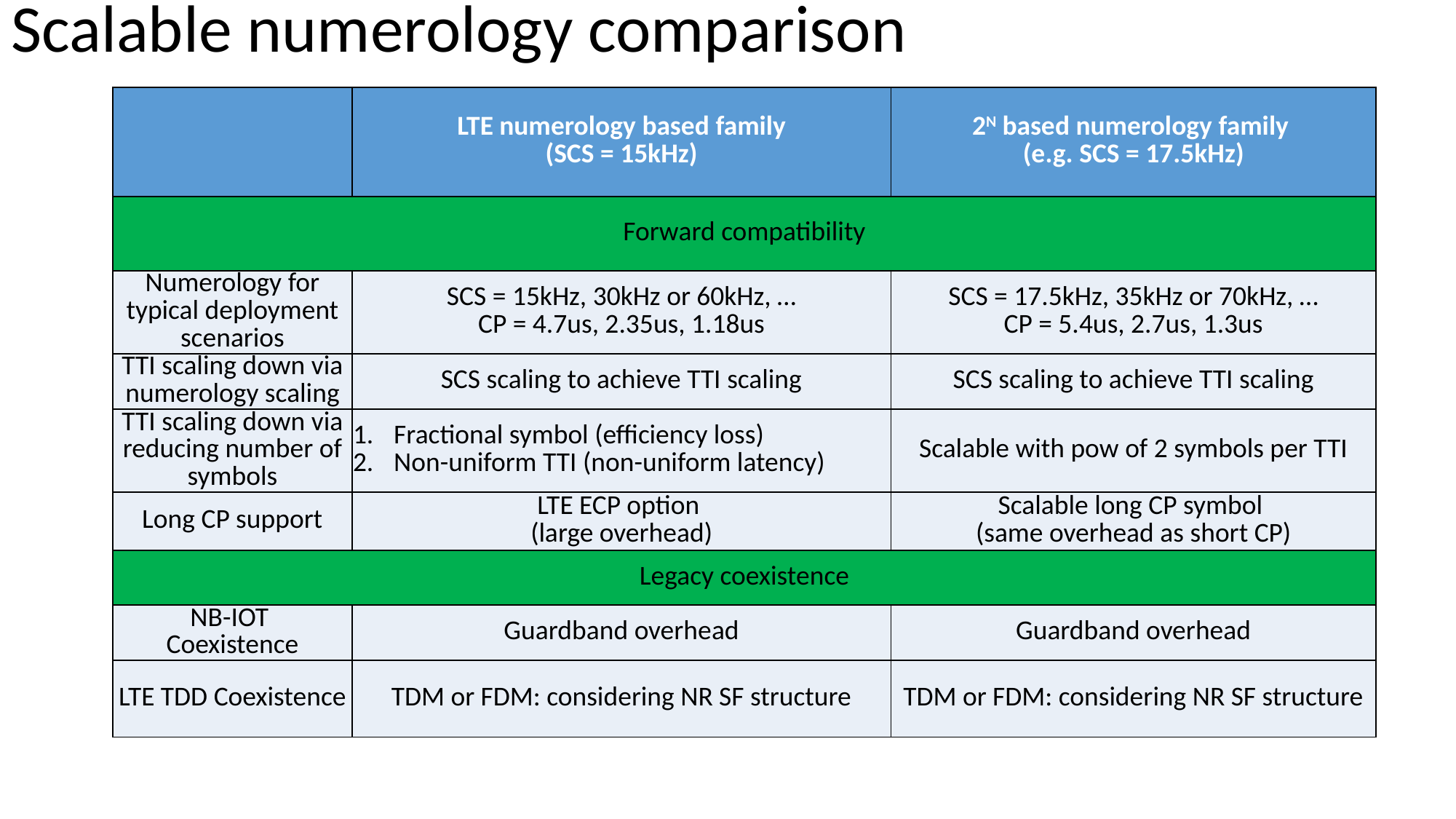

Scalable numerology comparison
|  | LTE numerology based family (SCS = 15kHz) | 2N based numerology family (e.g. SCS = 17.5kHz) |
| --- | --- | --- |
| Forward compatibility |  |  |
| Numerology for typical deployment scenarios | SCS = 15kHz, 30kHz or 60kHz, … CP = 4.7us, 2.35us, 1.18us | SCS = 17.5kHz, 35kHz or 70kHz, … CP = 5.4us, 2.7us, 1.3us |
| TTI scaling down via numerology scaling | SCS scaling to achieve TTI scaling | SCS scaling to achieve TTI scaling |
| TTI scaling down via reducing number of symbols | Fractional symbol (efficiency loss) Non-uniform TTI (non-uniform latency) | Scalable with pow of 2 symbols per TTI |
| Long CP support | LTE ECP option (large overhead) | Scalable long CP symbol (same overhead as short CP) |
| Legacy coexistence |  |  |
| NB-IOT Coexistence | Guardband overhead | Guardband overhead |
| LTE TDD Coexistence | TDM or FDM: considering NR SF structure | TDM or FDM: considering NR SF structure |